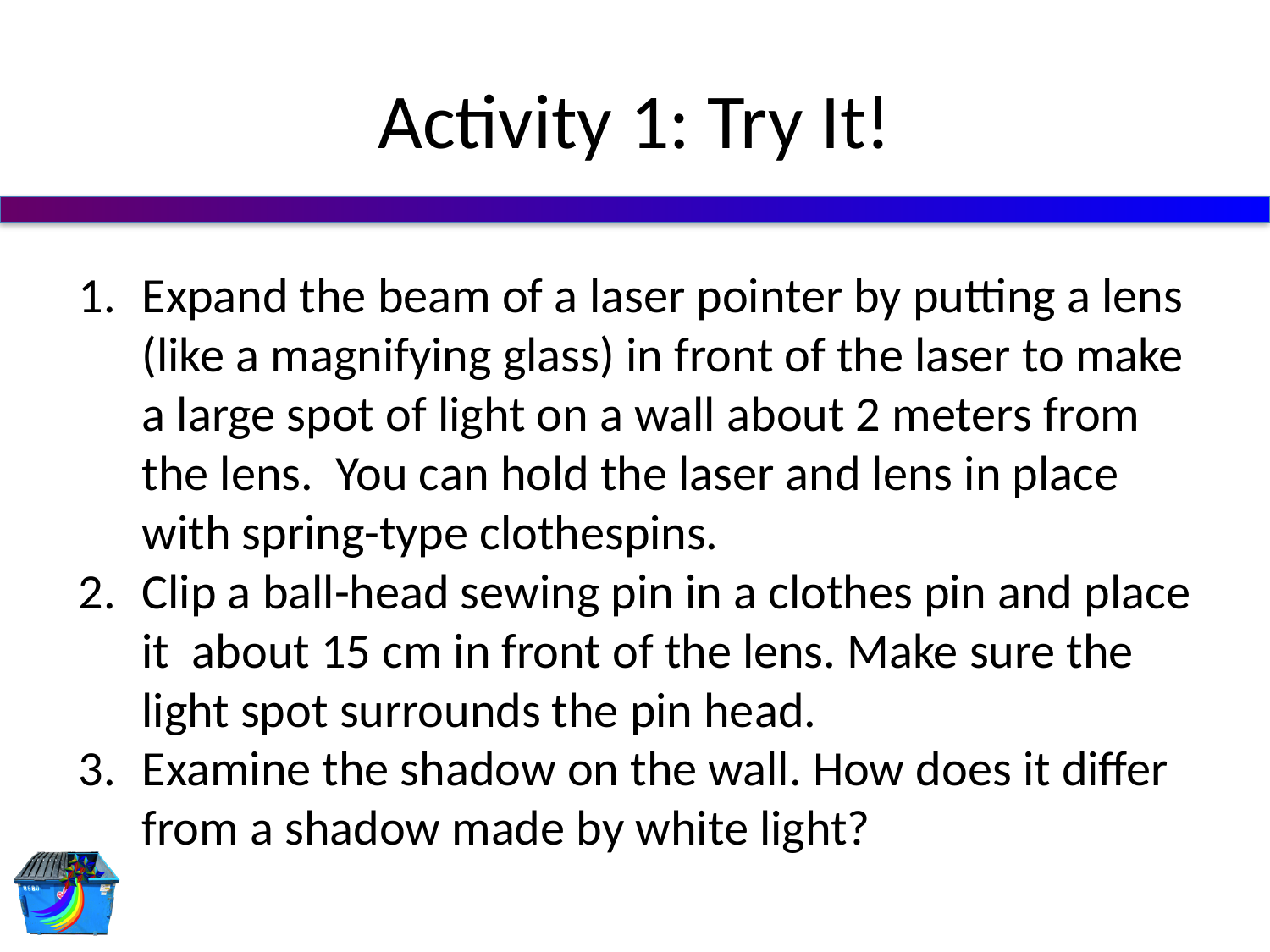

# Activity 1: Try It!
Expand the beam of a laser pointer by putting a lens (like a magnifying glass) in front of the laser to make a large spot of light on a wall about 2 meters from the lens.  You can hold the laser and lens in place with spring-type clothespins.
Clip a ball-head sewing pin in a clothes pin and place it  about 15 cm in front of the lens. Make sure the light spot surrounds the pin head.
Examine the shadow on the wall. How does it differ from a shadow made by white light?